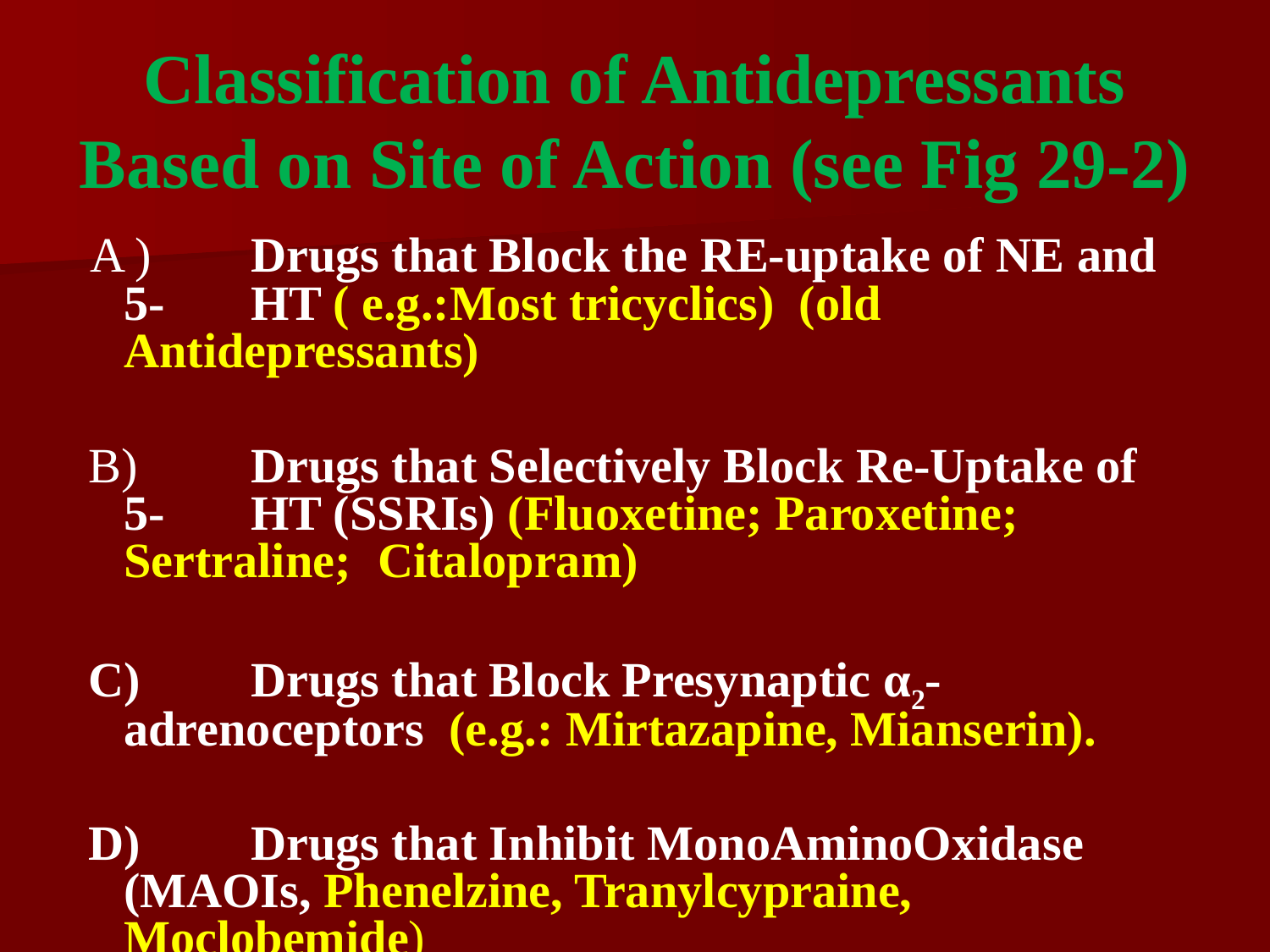

# Classification of Antidepressants Based on Site of Action (see Fig 29-2)
 A ) 	Drugs that Block the RE-uptake of NE and 5- 	HT ( e.g.:Most tricyclics)  (old 	Antidepressants)

 B)	Drugs that Selectively Block Re-Uptake of  5-	HT (SSRIs) (Fluoxetine; Paroxetine; 	Sertraline; 	Citalopram)

 C)	Drugs that Block Presynaptic α2-	adrenoceptors  (e.g.: Mirtazapine, Mianserin).

 D)	Drugs that Inhibit MonoAminoOxidase 	(MAOIs, Phenelzine, Tranylcypraine, 	Moclobemide)